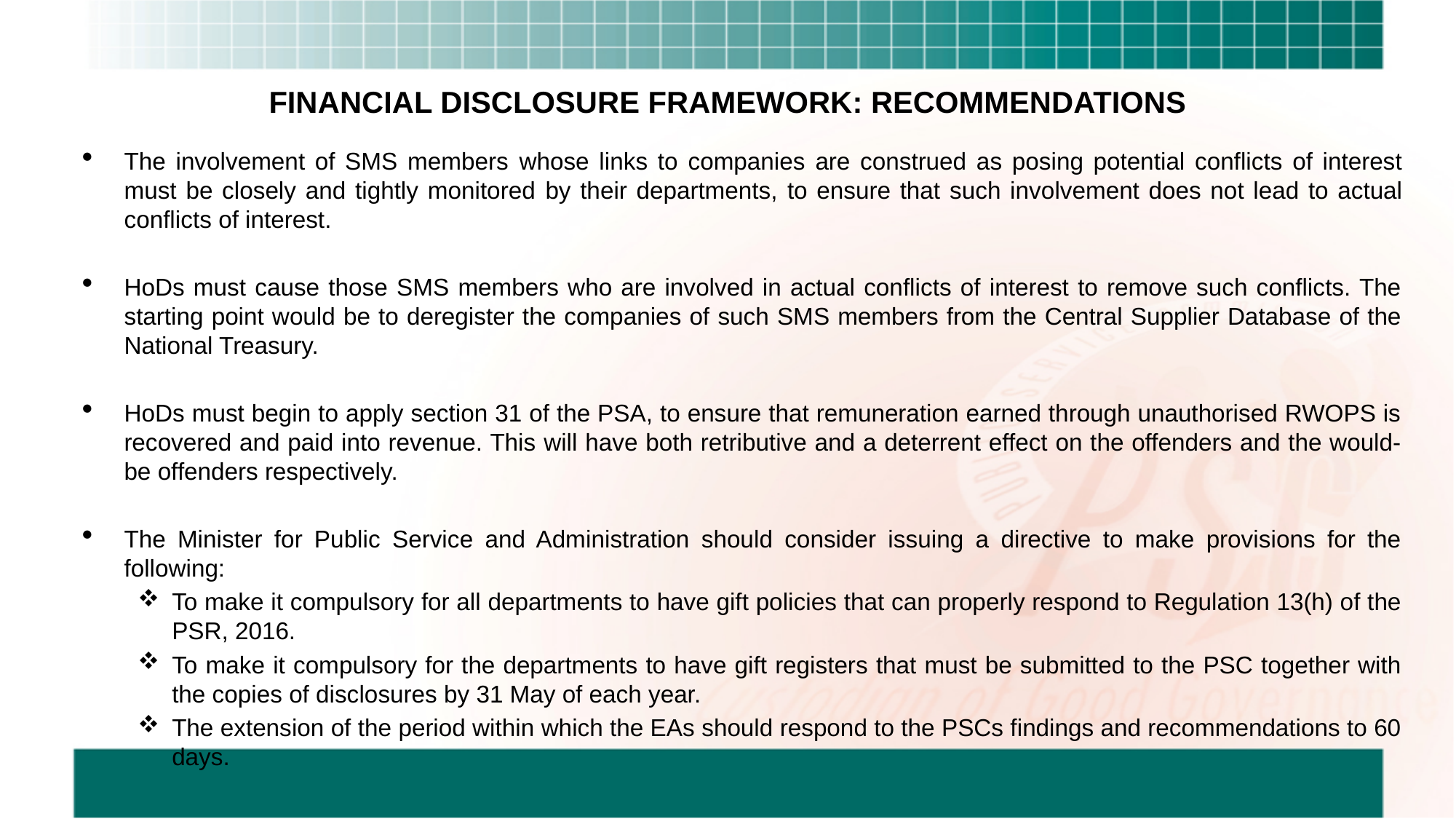

# FINANCIAL DISCLOSURE FRAMEWORK: RECOMMENDATIONS
The involvement of SMS members whose links to companies are construed as posing potential conflicts of interest must be closely and tightly monitored by their departments, to ensure that such involvement does not lead to actual conflicts of interest.

HoDs must cause those SMS members who are involved in actual conflicts of interest to remove such conflicts. The starting point would be to deregister the companies of such SMS members from the Central Supplier Database of the National Treasury.

HoDs must begin to apply section 31 of the PSA, to ensure that remuneration earned through unauthorised RWOPS is recovered and paid into revenue. This will have both retributive and a deterrent effect on the offenders and the would-be offenders respectively.

The Minister for Public Service and Administration should consider issuing a directive to make provisions for the following:
To make it compulsory for all departments to have gift policies that can properly respond to Regulation 13(h) of the PSR, 2016.
To make it compulsory for the departments to have gift registers that must be submitted to the PSC together with the copies of disclosures by 31 May of each year.
The extension of the period within which the EAs should respond to the PSCs findings and recommendations to 60 days.